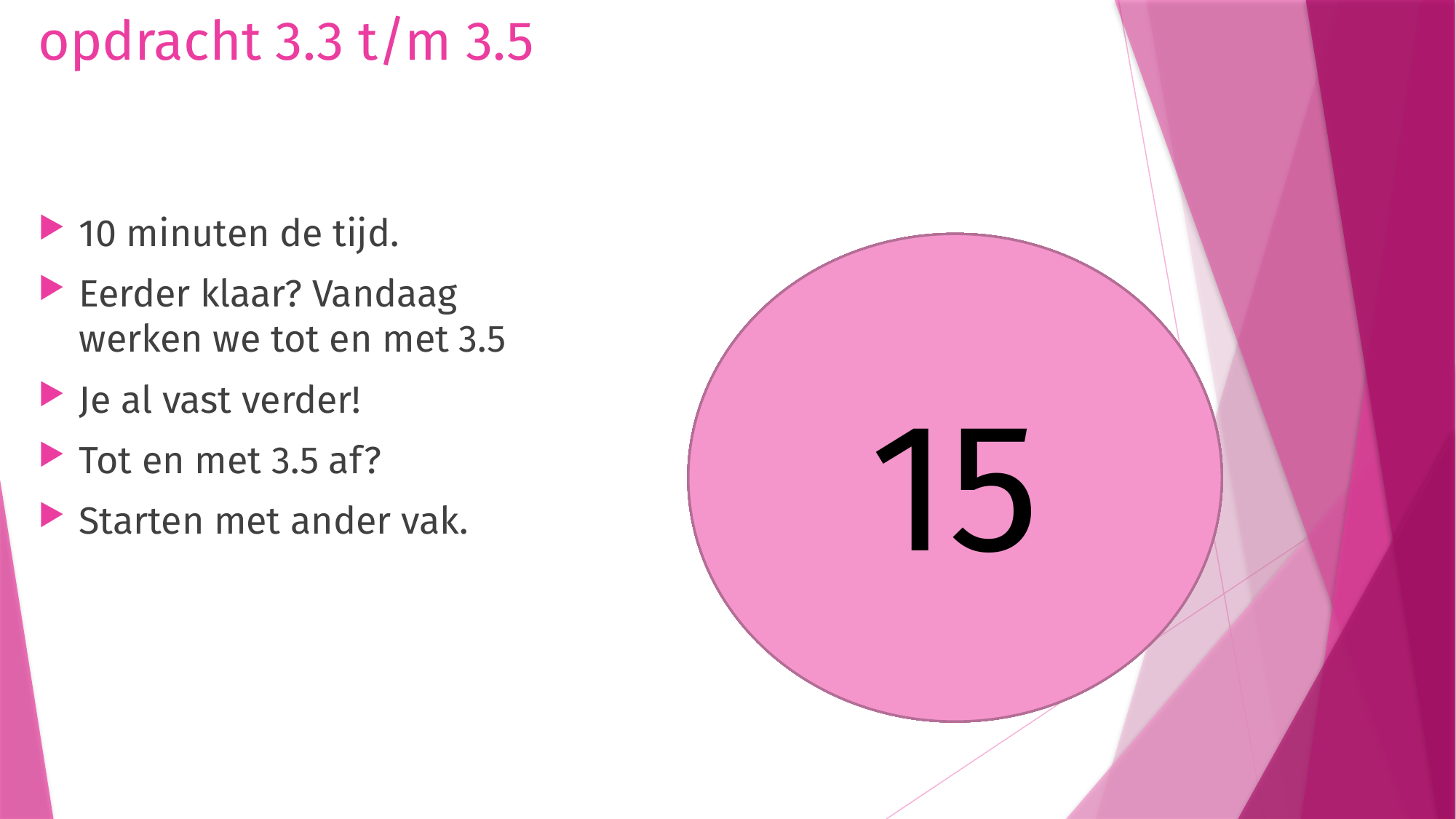

# opdracht 3.3 t/m 3.5
10 minuten de tijd.
Eerder klaar? Vandaag werken we tot en met 3.5
Je al vast verder!
Tot en met 3.5 af?
Starten met ander vak.

15
14
13
12
11
10
8
9
5
6
7
4
3
1
2